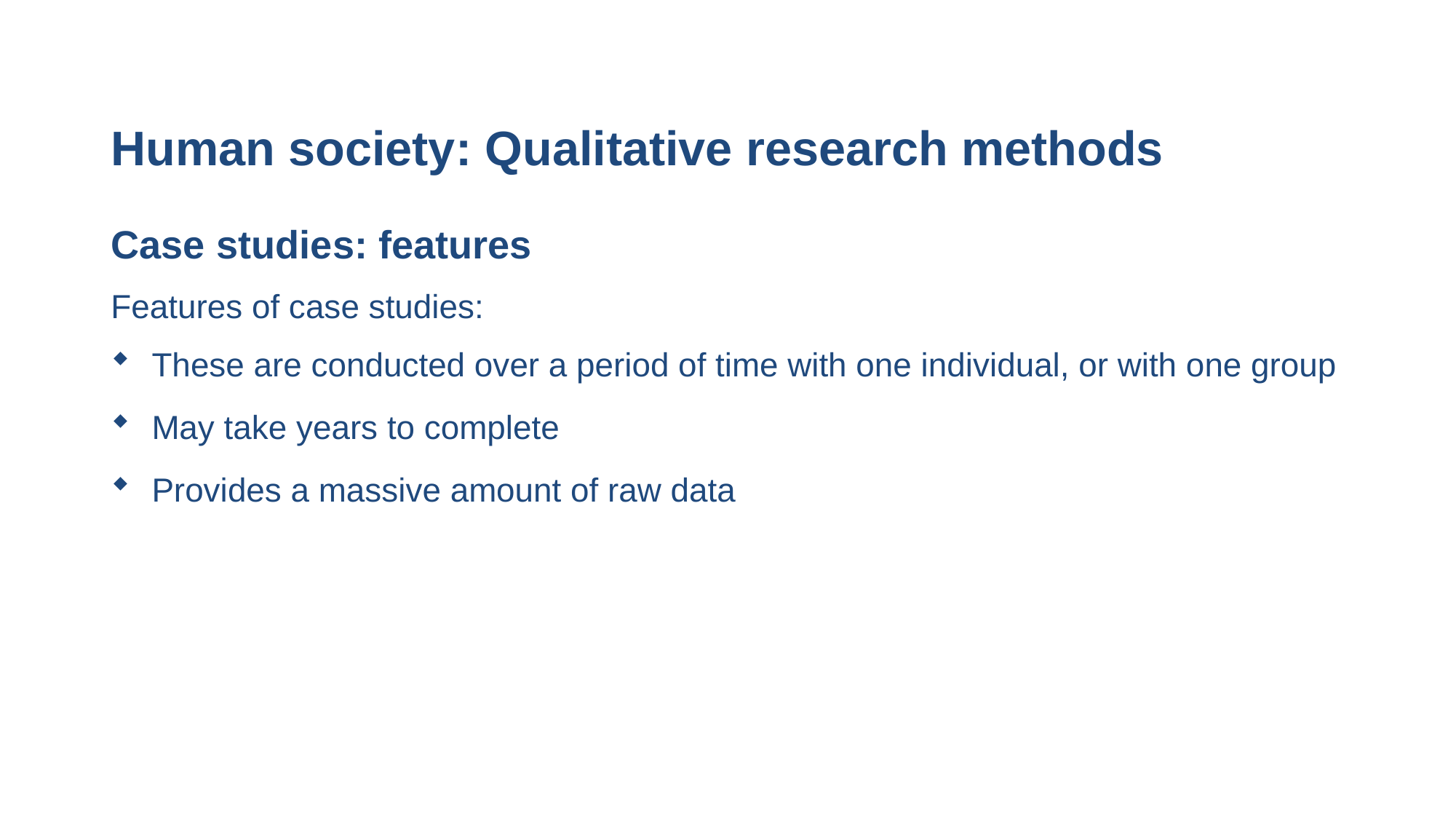

# Human society: Qualitative research methods
Case studies: features
Features of case studies:
These are conducted over a period of time with one individual, or with one group
May take years to complete
Provides a massive amount of raw data